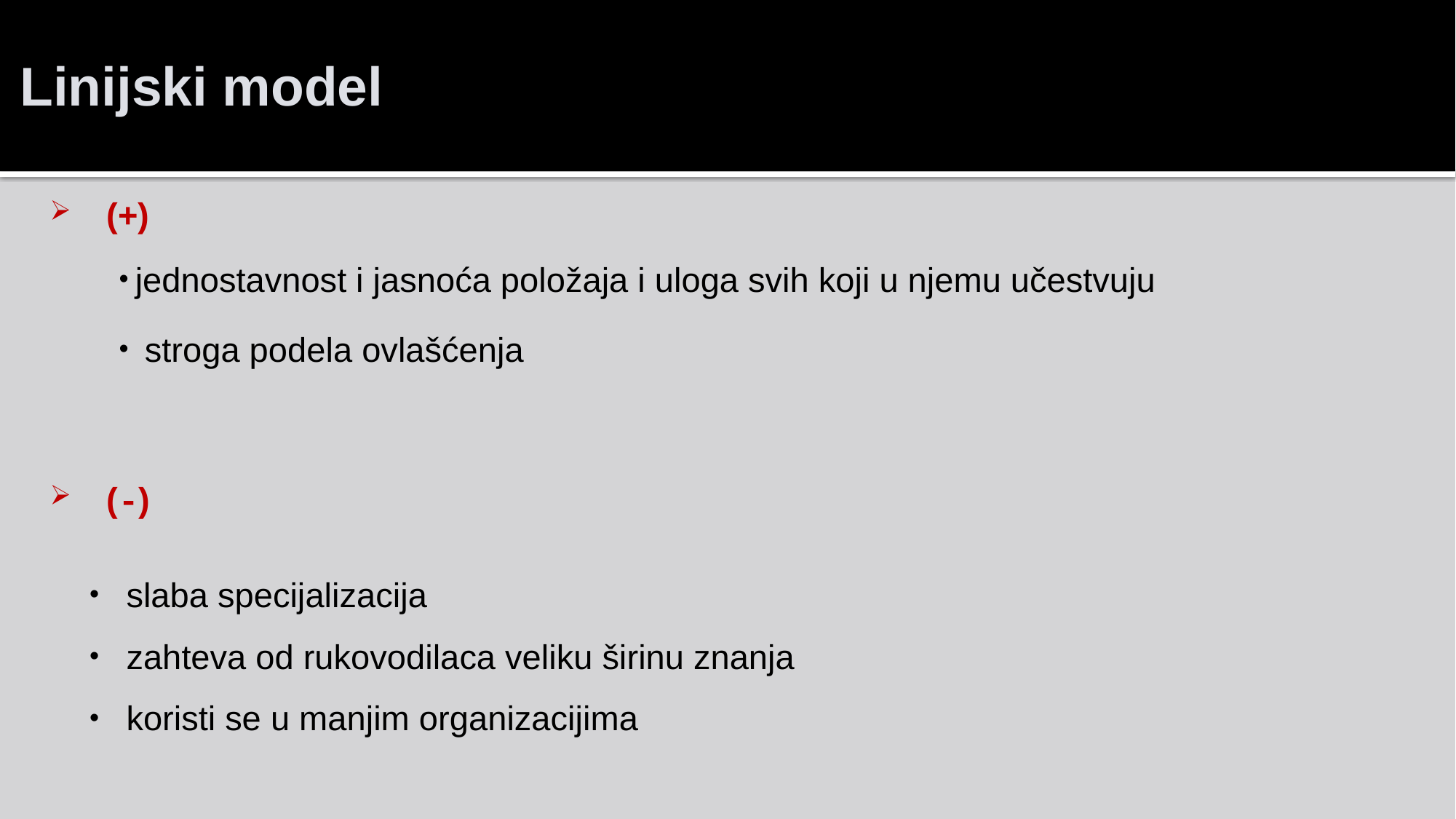

# Linijski model
(+)

jednostavnost i jasnoća položaja i uloga svih koji u njemu učestvuju

 stroga podela ovlašćenja

(-)

slaba specijalizacija
zahteva od rukovodilaca veliku širinu znanja
koristi se u manjim organizacijima